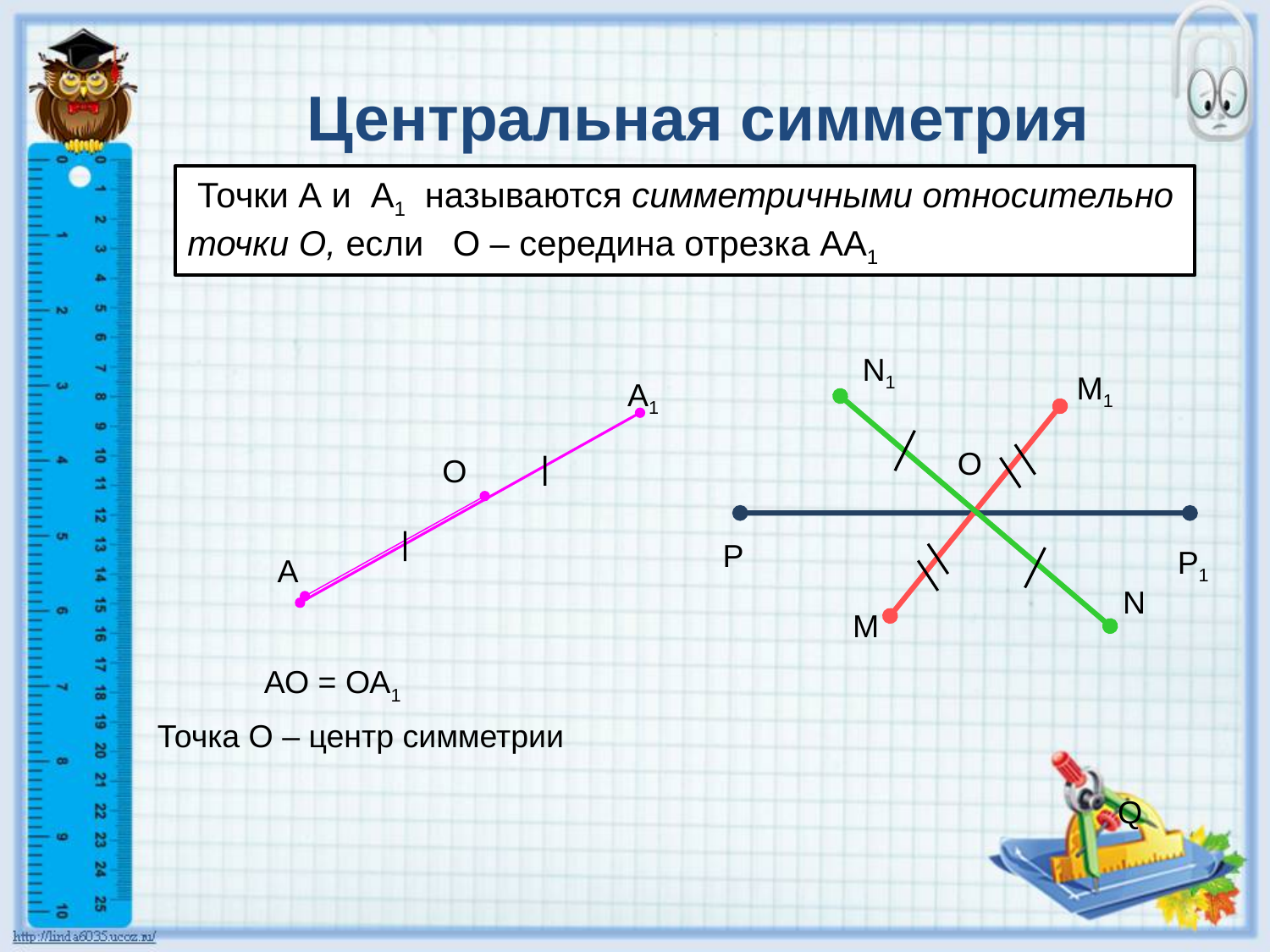

Центральная симметрия
 Точки А и  А1  называются симметричными относительно точки О, если   О – середина отрезка АА1
N1
M1
А1

О

О

Р

Р1

А

N
M
            АО = ОА1
Точка О – центр симметрии

Q